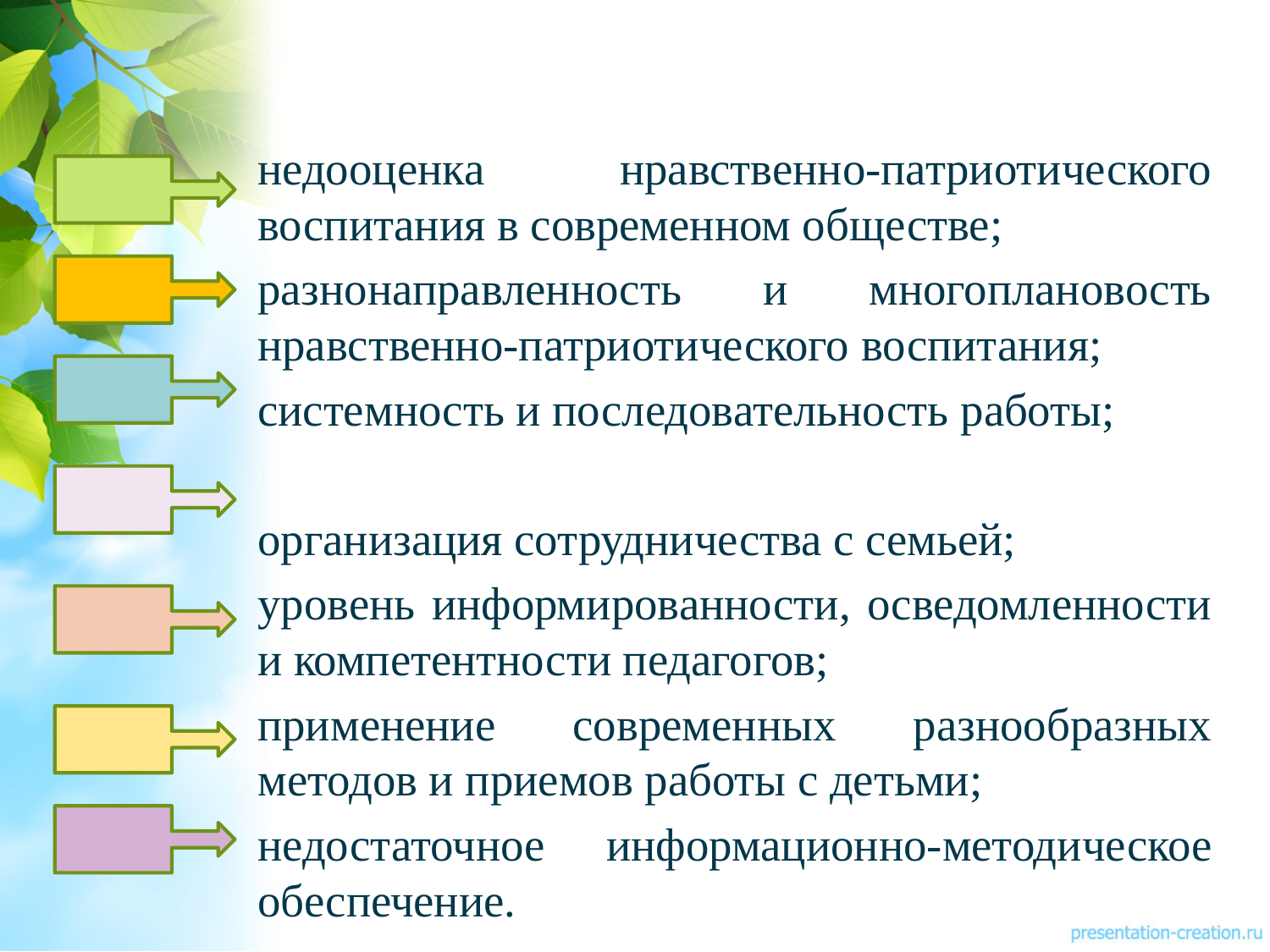

недооценка нравственно-патриотического воспитания в современном обществе;
разнонаправленность и многоплановость нравственно-патриотического воспитания;
системность и последовательность работы;

организация сотрудничества с семьей;
уровень информированности, осведомленности и компетентности педагогов;
применение современных разнообразных методов и приемов работы с детьми;
недостаточное информационно-методическое обеспечение.